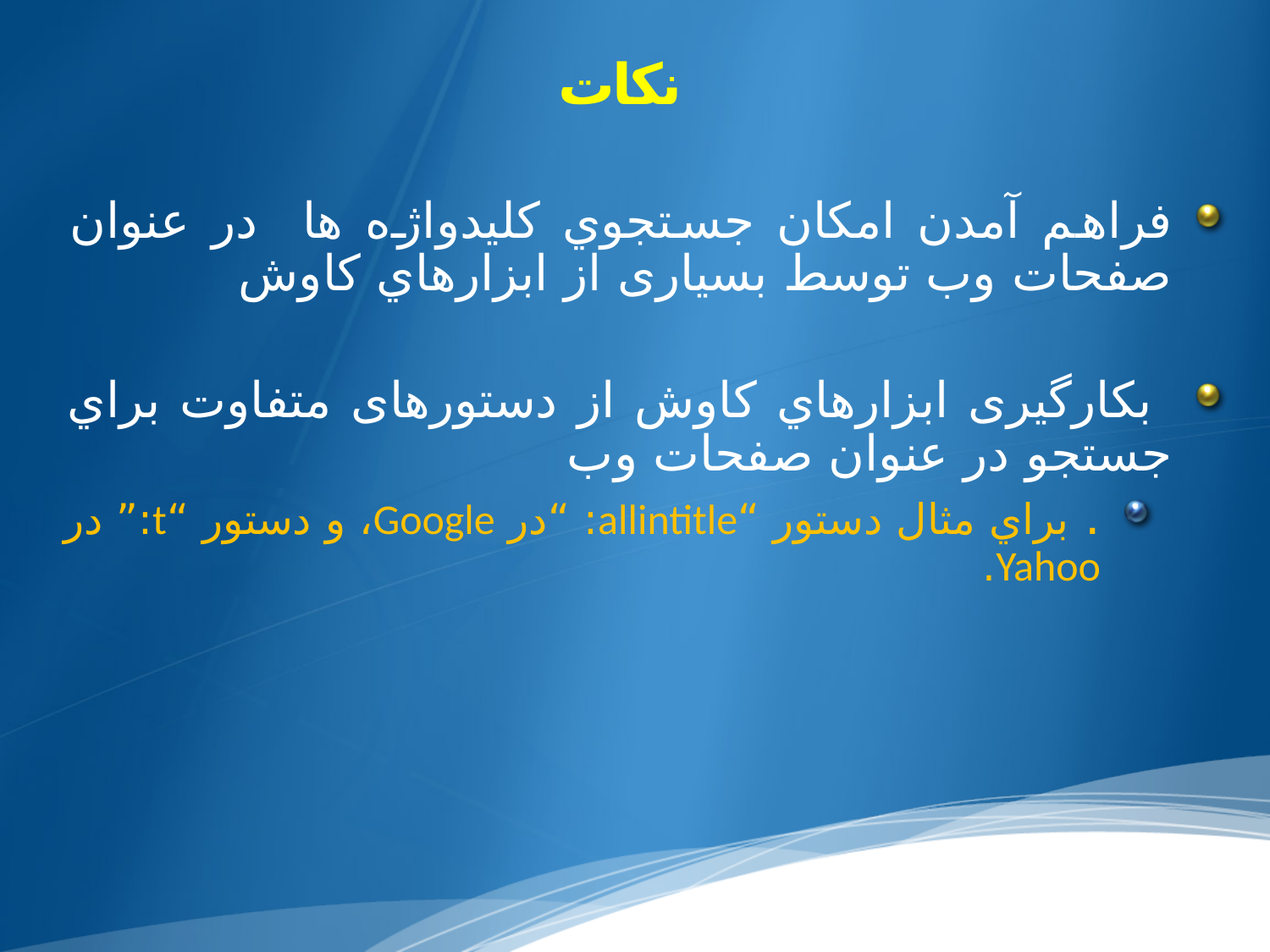

# نکات
فراهم آمدن امکان جستجوي کليدواژه ها  در عنوان صفحات وب توسط بسیاری از ابزارهاي کاوش

 بکارگیری ابزارهاي کاوش از دستورهای متفاوت براي جستجو در عنوان صفحات وب
. براي مثال دستور “allintitle: “در Google، و دستور “t:” در Yahoo.